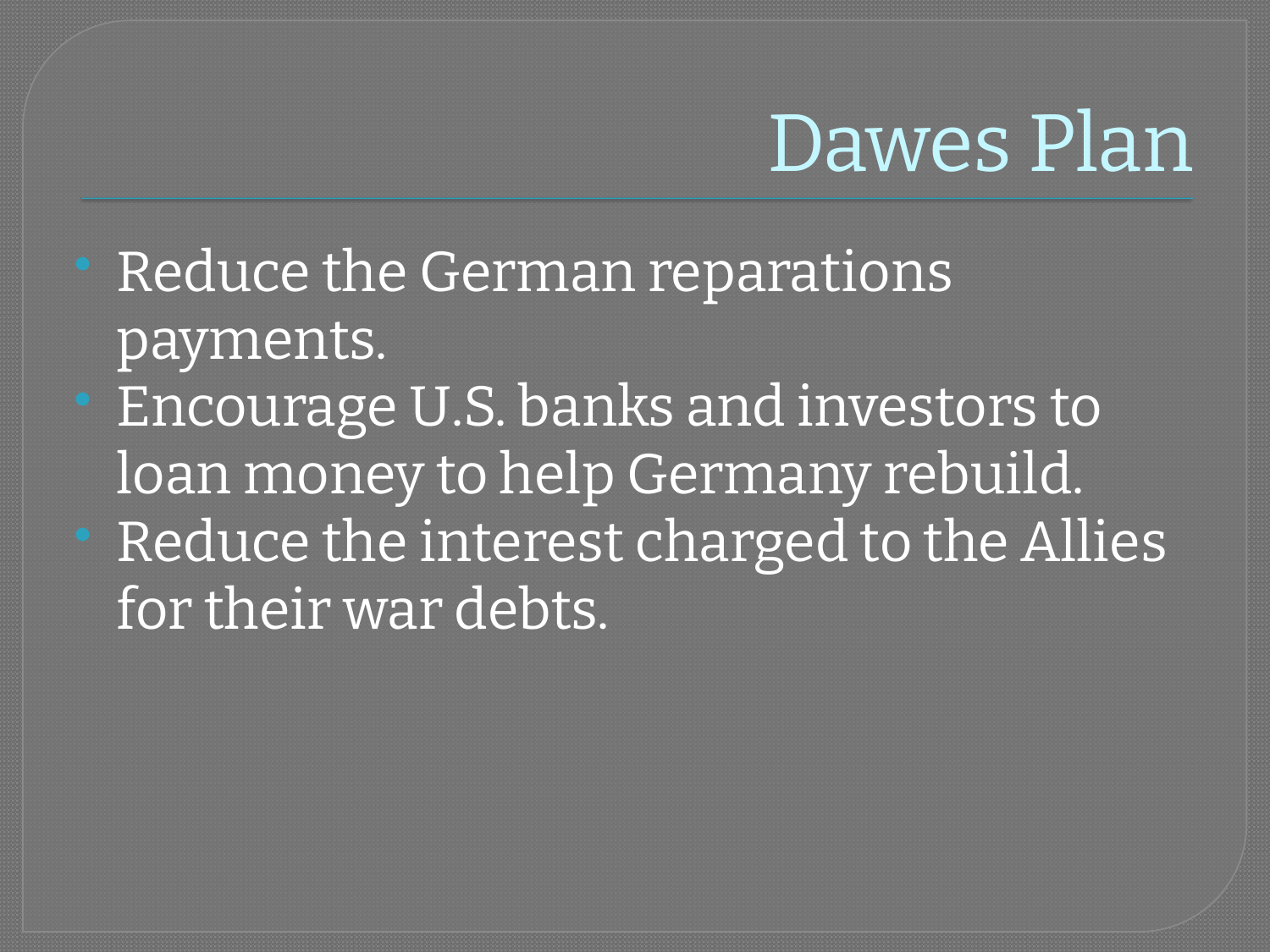

# Dawes Plan
Reduce the German reparations payments.
Encourage U.S. banks and investors to loan money to help Germany rebuild.
Reduce the interest charged to the Allies for their war debts.